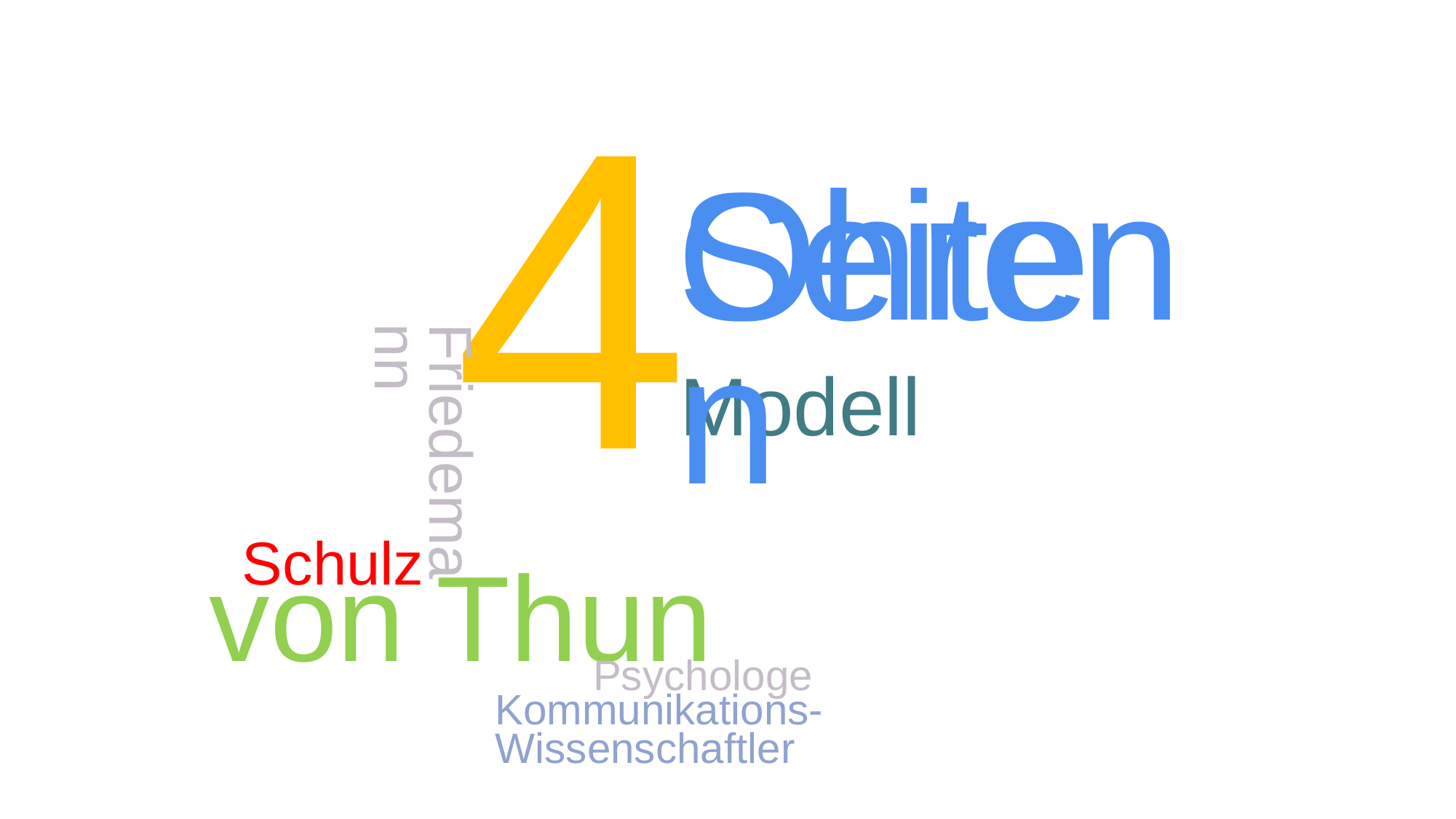

4
Seiten
Ohren
Modell
Friedemann
Schulz
von Thun
Psychologe
Kommunikations-Wissenschaftler